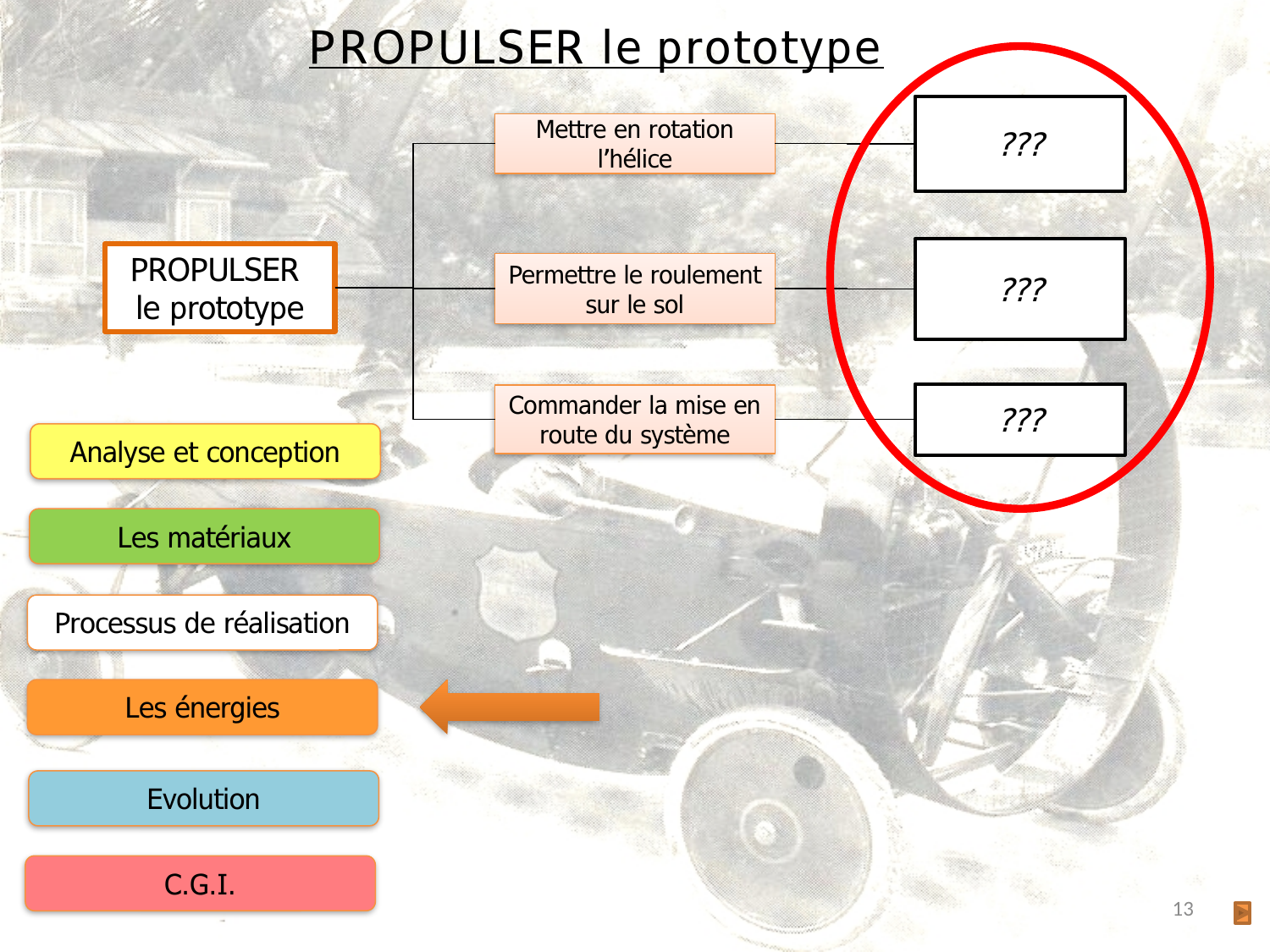

PROPULSER le prototype

???
Mettre en rotation l’hélice
???
PROPULSER
le prototype
Permettre le roulement sur le sol
???
Commander la mise en route du système
Analyse et conception
Les matériaux
Processus de réalisation
Les énergies

Evolution
C.G.I.
13